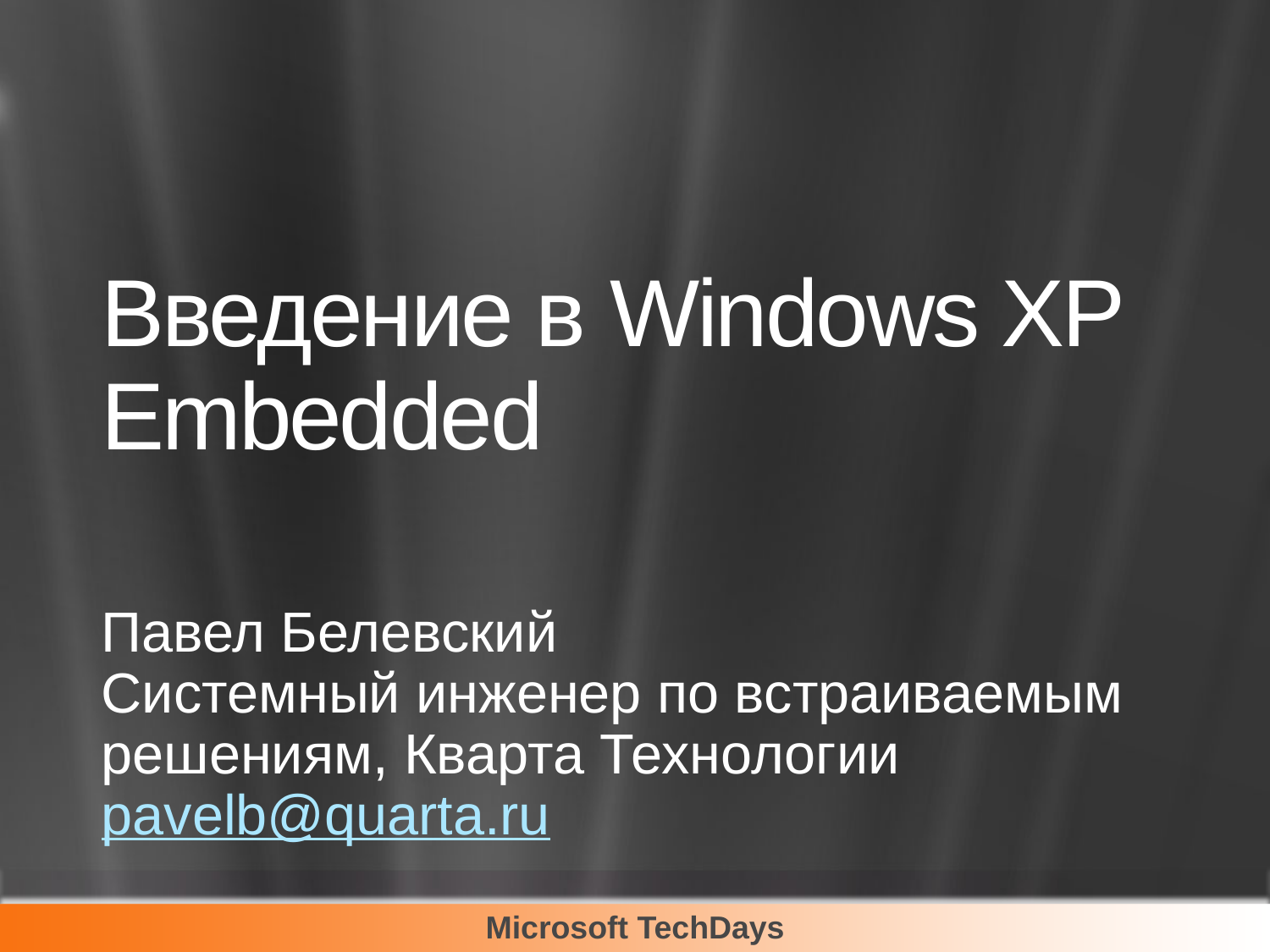

# Введение в Windows XP Embedded
Павел Белевский
Системный инженер по встраиваемым решениям, Кварта Технологии
pavelb@quarta.ru